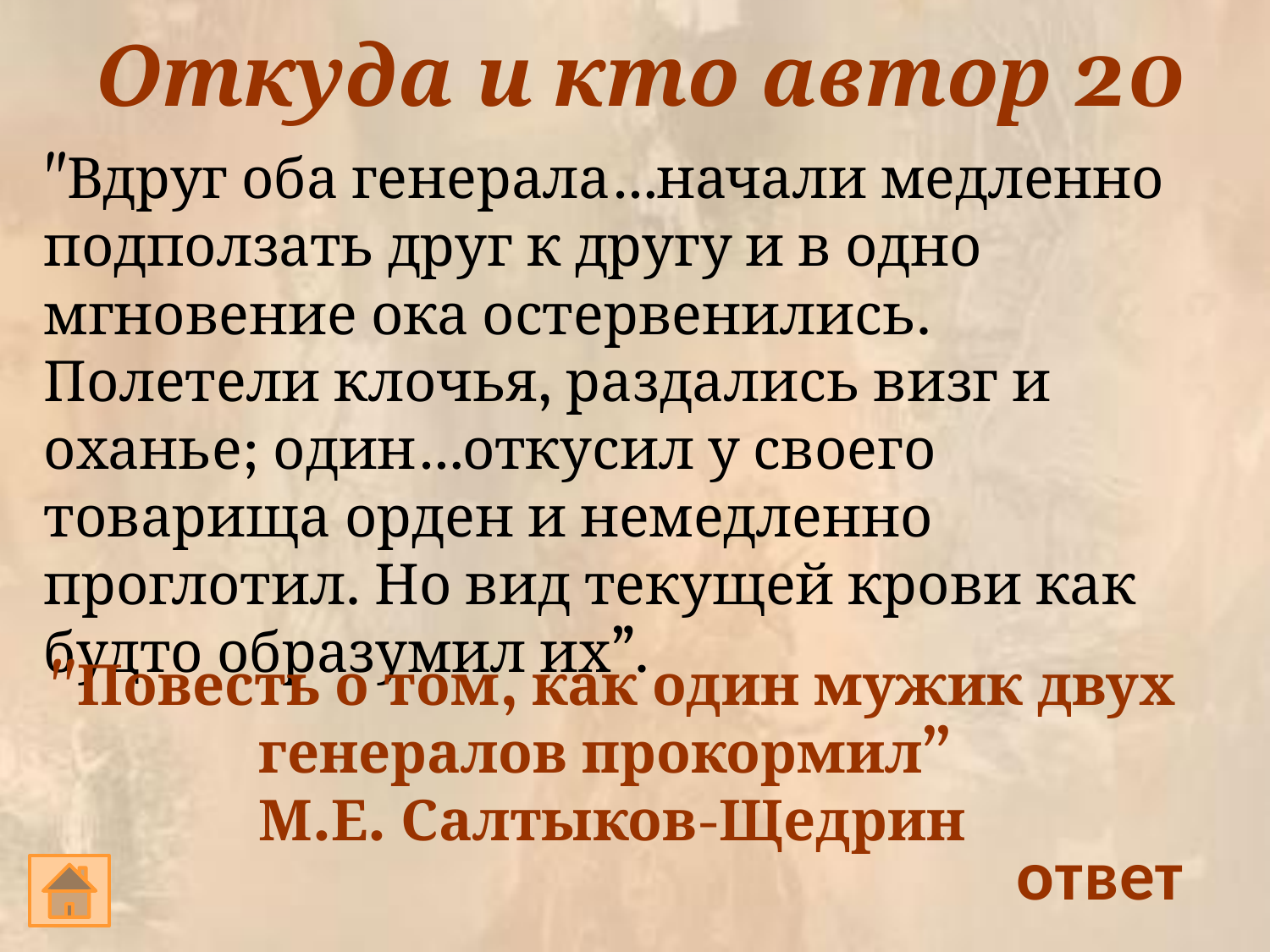

# Откуда и кто автор 20
"Вдруг оба генерала…начали медленно подползать друг к другу и в одно мгновение ока остервенились. Полетели клочья, раздались визг и оханье; один…откусил у своего товарища орден и немедленно проглотил. Но вид текущей крови как будто образумил их”.
"Повесть о том, как один мужик двух генералов прокормил”
М.Е. Салтыков-Щедрин
ответ